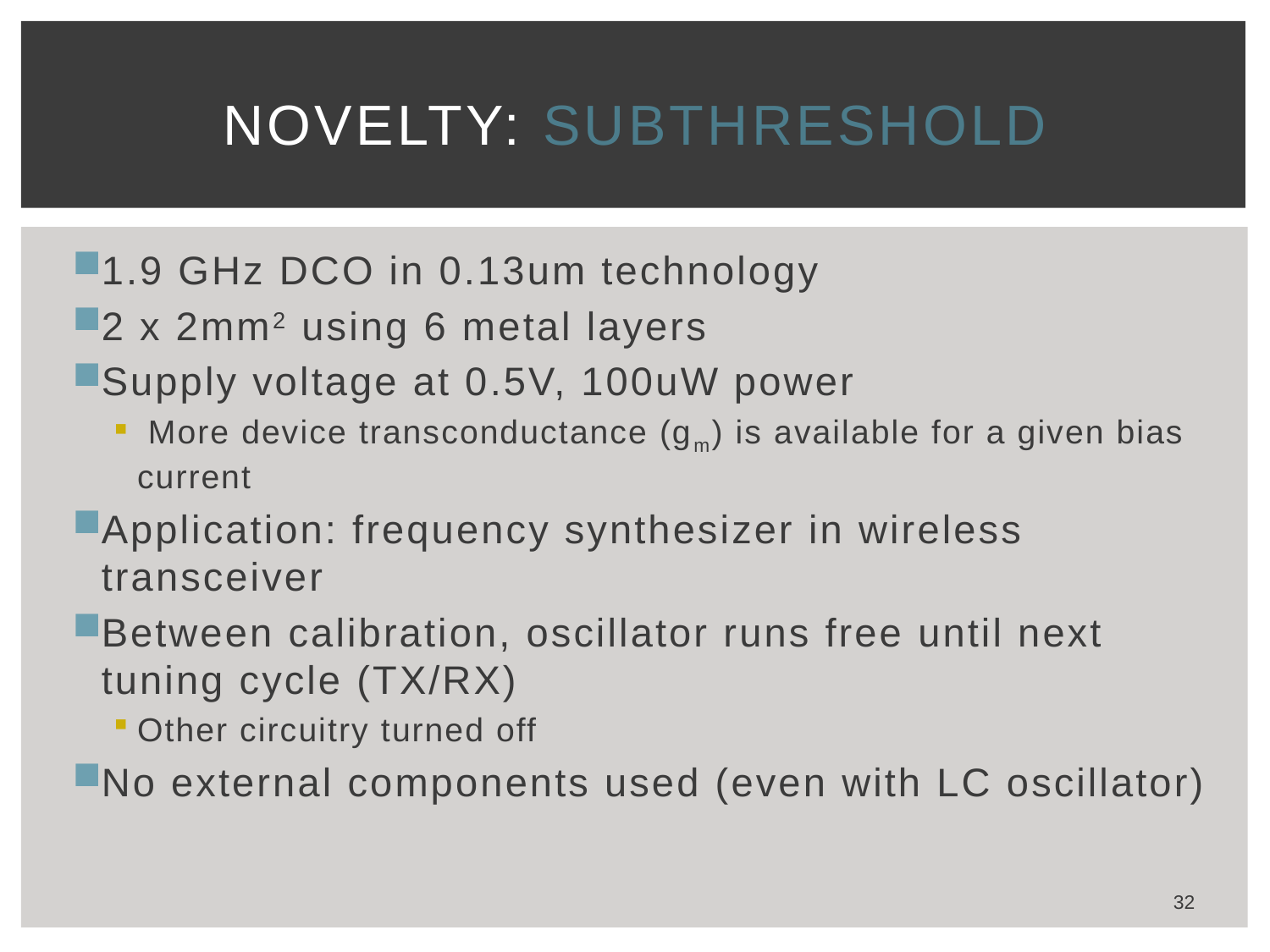

# NOVELTY: SUBTHRESHOLD
1.9 GHz DCO in 0.13um technology
2 x 2mm2 using 6 metal layers
Supply voltage at 0.5V, 100uW power
 More device transconductance (gm) is available for a given bias current
Application: frequency synthesizer in wireless transceiver
Between calibration, oscillator runs free until next tuning cycle (TX/RX)
Other circuitry turned off
No external components used (even with LC oscillator)

32